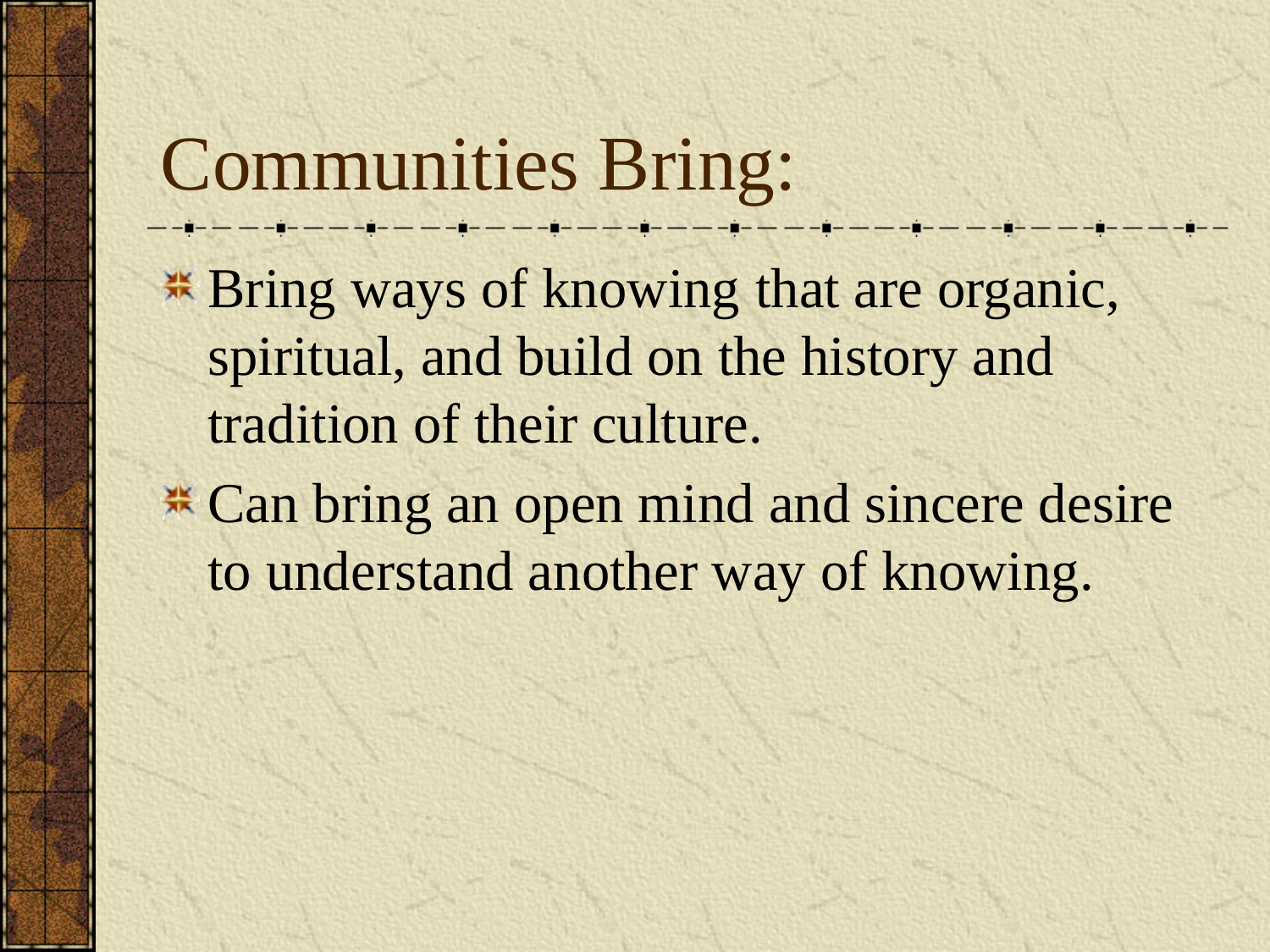

# Communities Bring:
Bring ways of knowing that are organic, spiritual, and build on the history and tradition of their culture.
Can bring an open mind and sincere desire to understand another way of knowing.